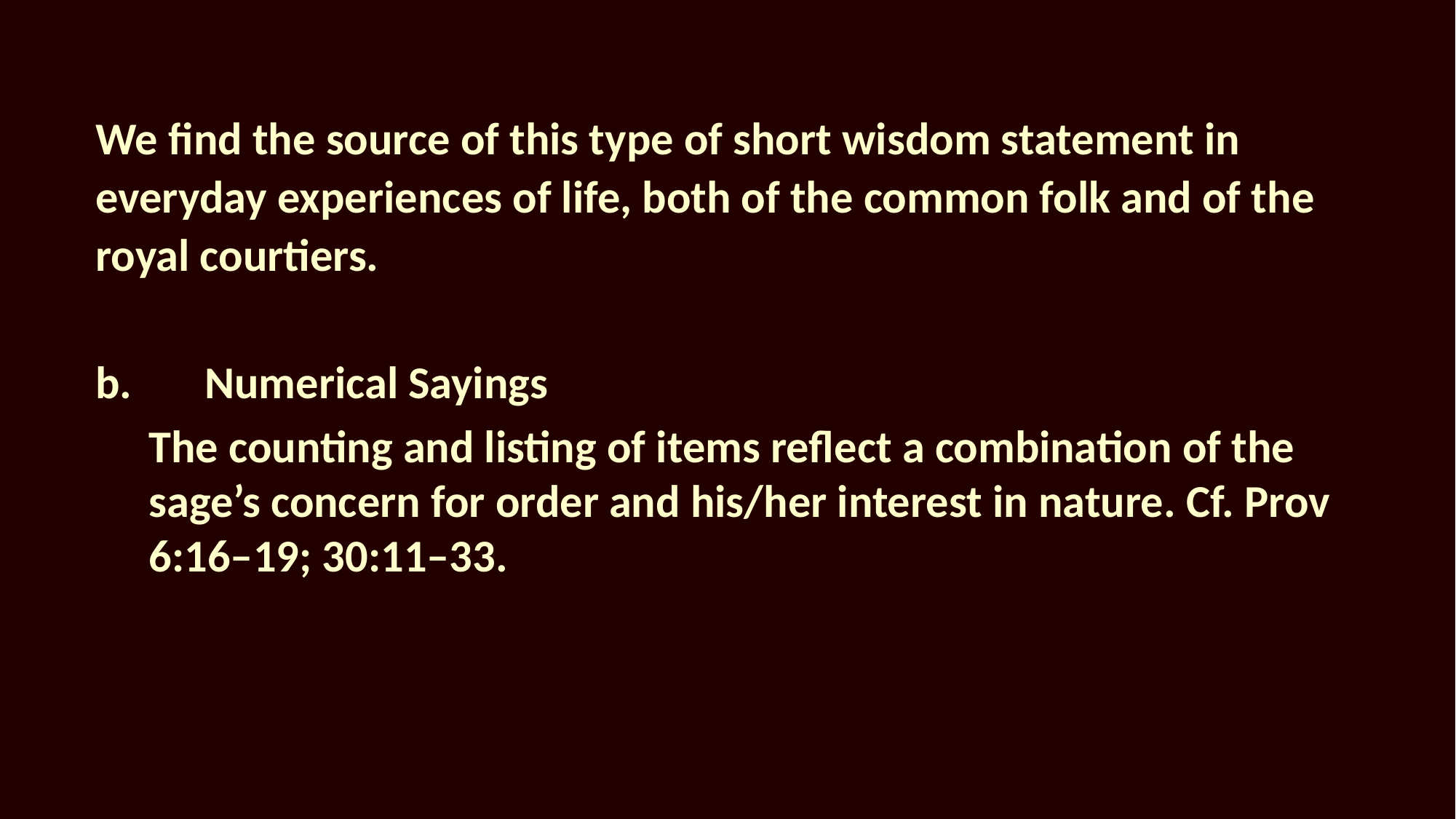

We find the source of this type of short wisdom statement in everyday experiences of life, both of the common folk and of the royal courtiers.

b.	Numerical Sayings
The counting and listing of items reflect a combination of the sage’s concern for order and his/her interest in nature. Cf. Prov 6:16–19; 30:11–33.